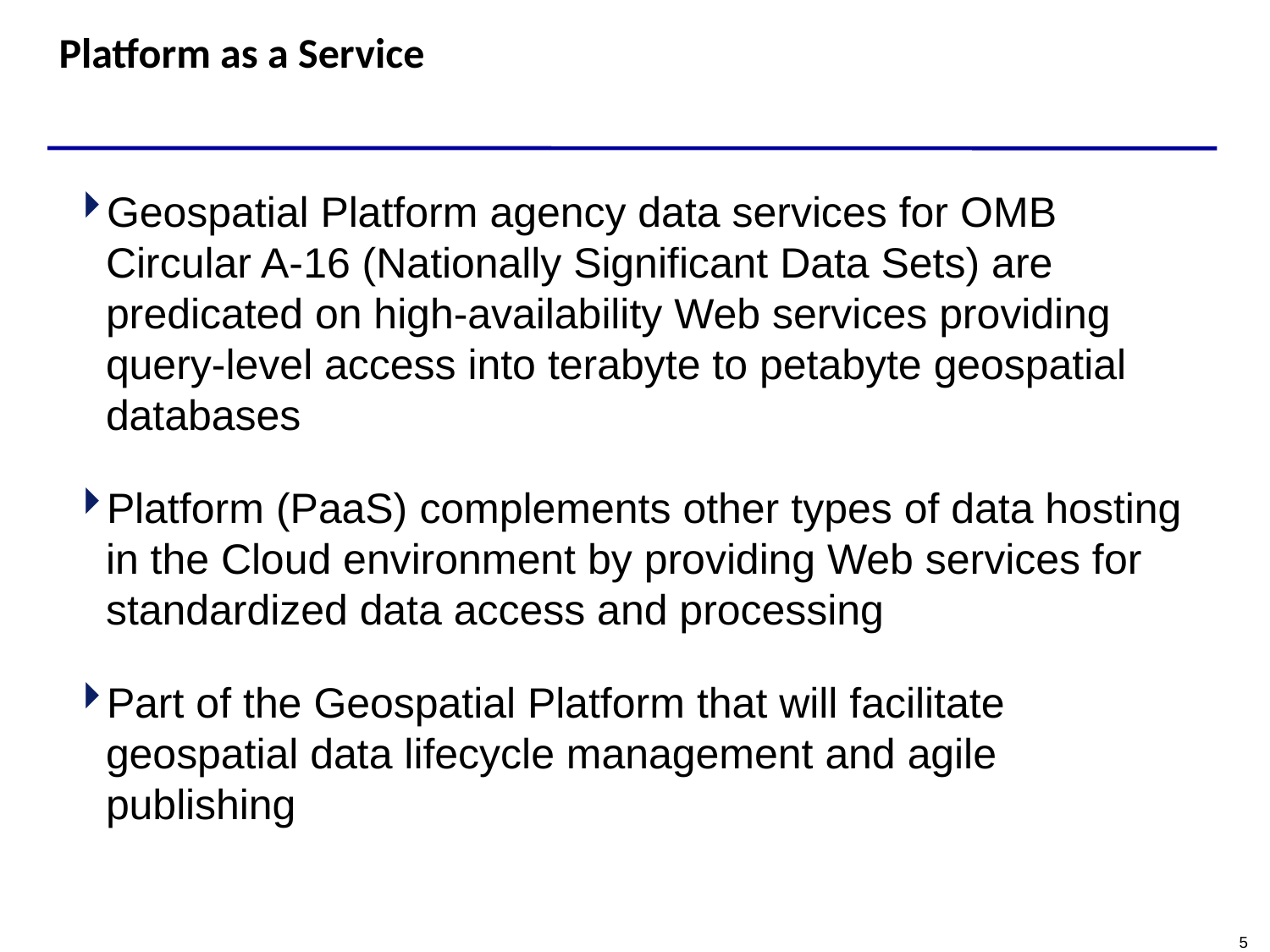

# Platform as a Service
Geospatial Platform agency data services for OMB Circular A-16 (Nationally Significant Data Sets) are predicated on high-availability Web services providing query-level access into terabyte to petabyte geospatial databases
Platform (PaaS) complements other types of data hosting in the Cloud environment by providing Web services for standardized data access and processing
Part of the Geospatial Platform that will facilitate geospatial data lifecycle management and agile publishing